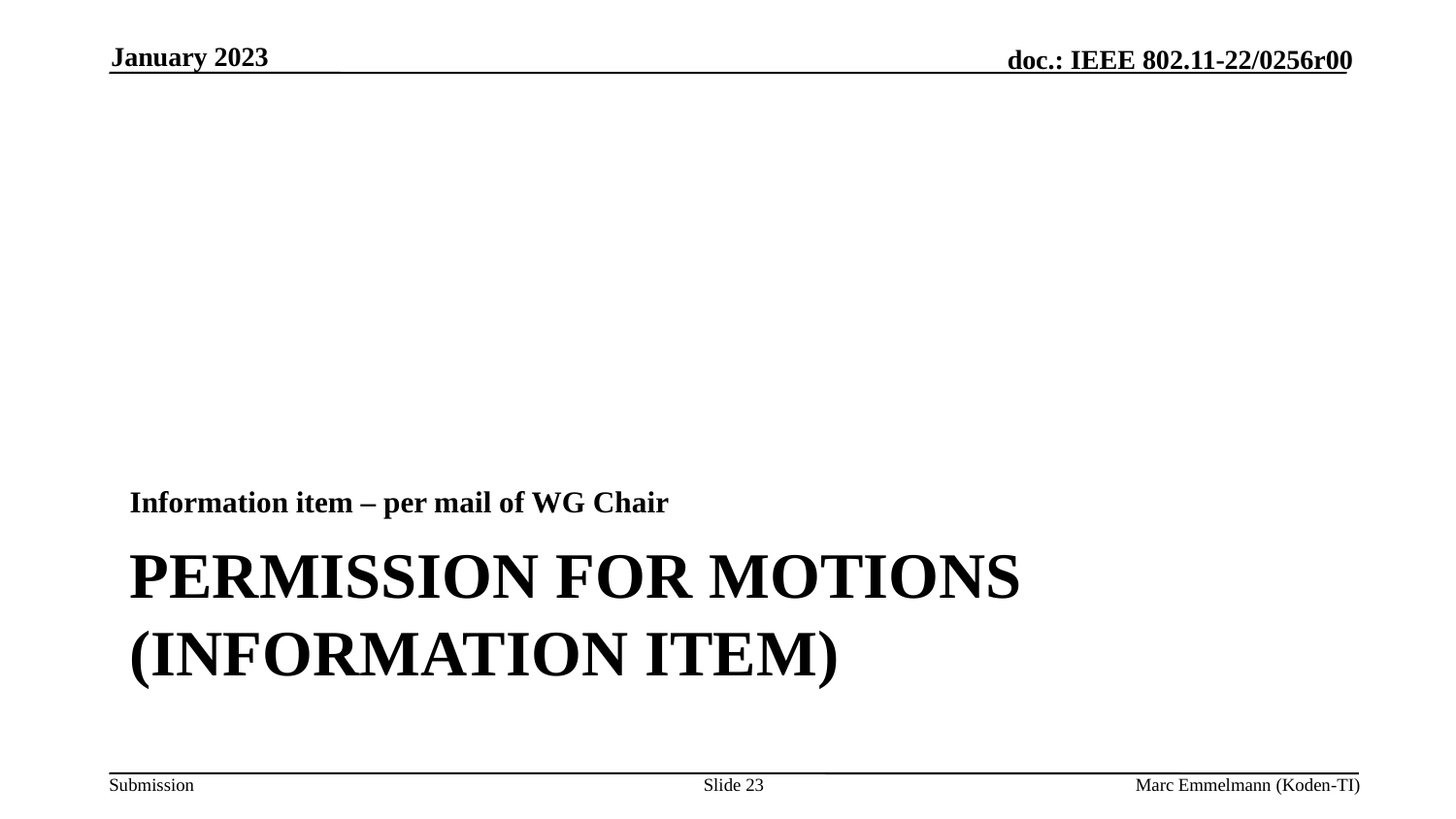

January 2023
Information item – per mail of WG Chair
# Permission for Motions (information item)
Slide 23
Marc Emmelmann (Koden-TI)